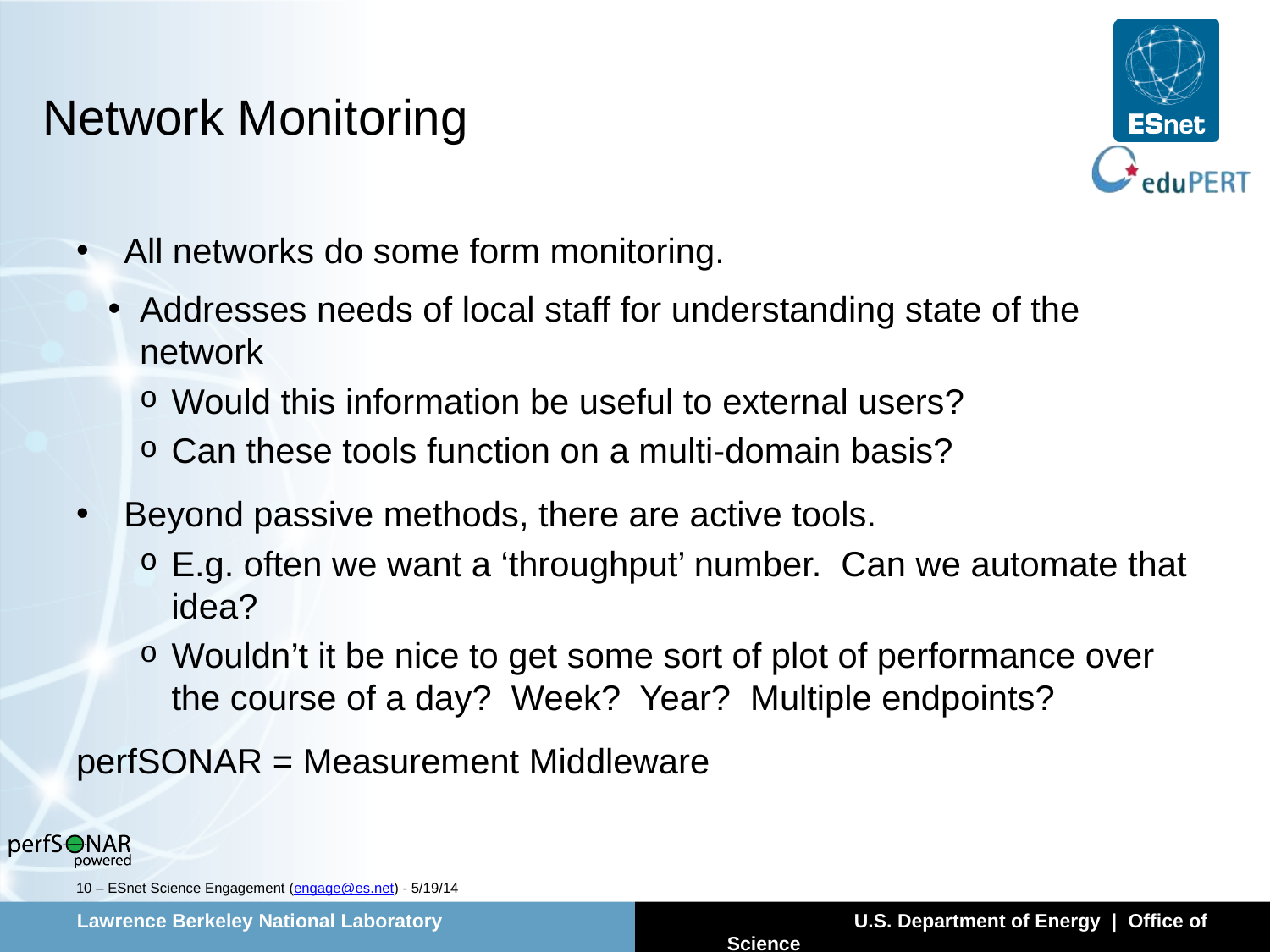

# Network Monitoring
All networks do some form monitoring.
Addresses needs of local staff for understanding state of the network
Would this information be useful to external users?
Can these tools function on a multi-domain basis?
Beyond passive methods, there are active tools.
E.g. often we want a ‘throughput’ number.  Can we automate that idea?
Wouldn’t it be nice to get some sort of plot of performance over the course of a day?  Week?  Year?  Multiple endpoints?
perfSONAR = Measurement Middleware

10 – ESnet Science Engagement (engage@es.net) - 5/19/14